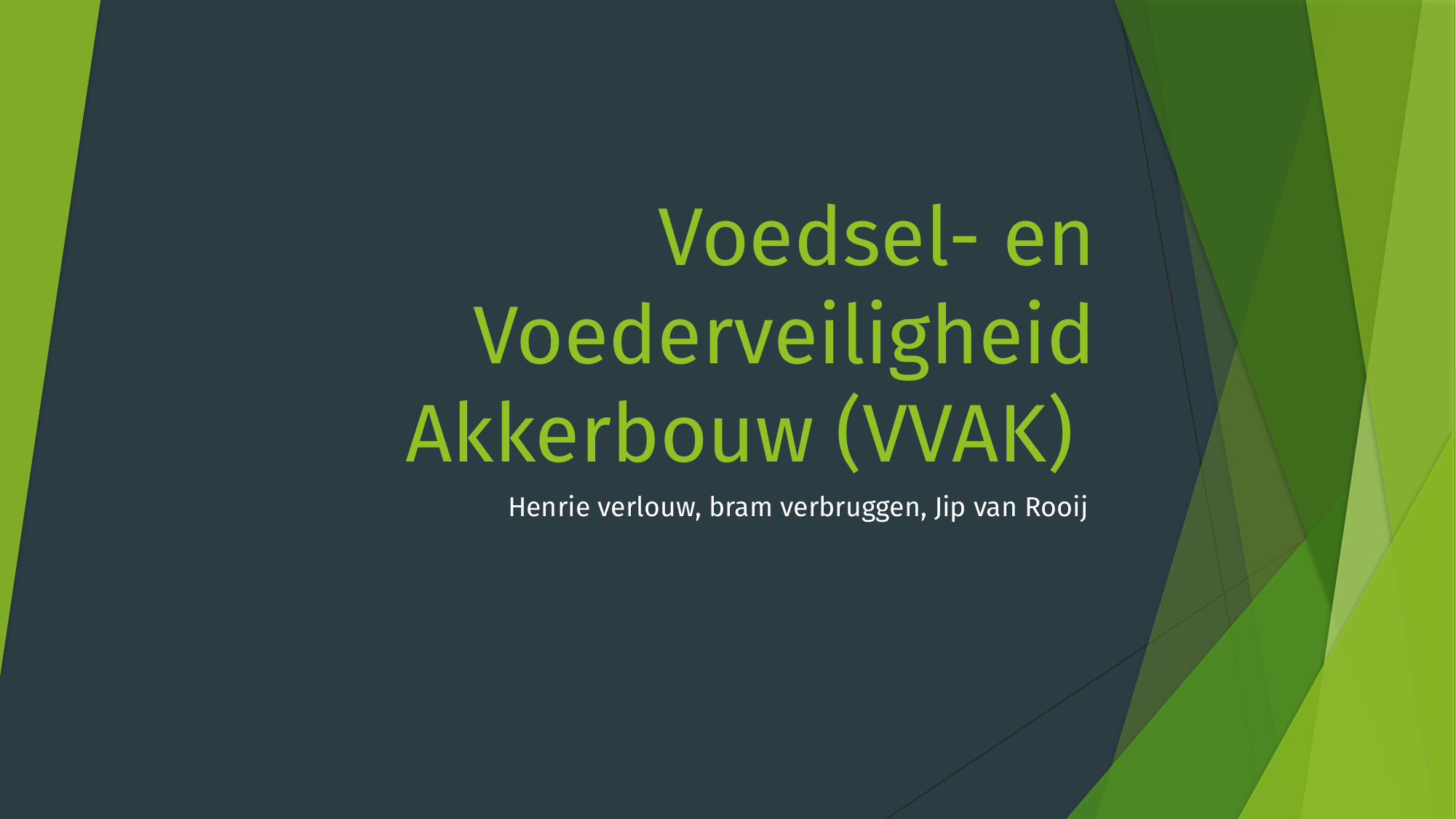

# Voedsel- en Voederveiligheid Akkerbouw (VVAK)
Henrie verlouw, bram verbruggen, Jip van Rooij